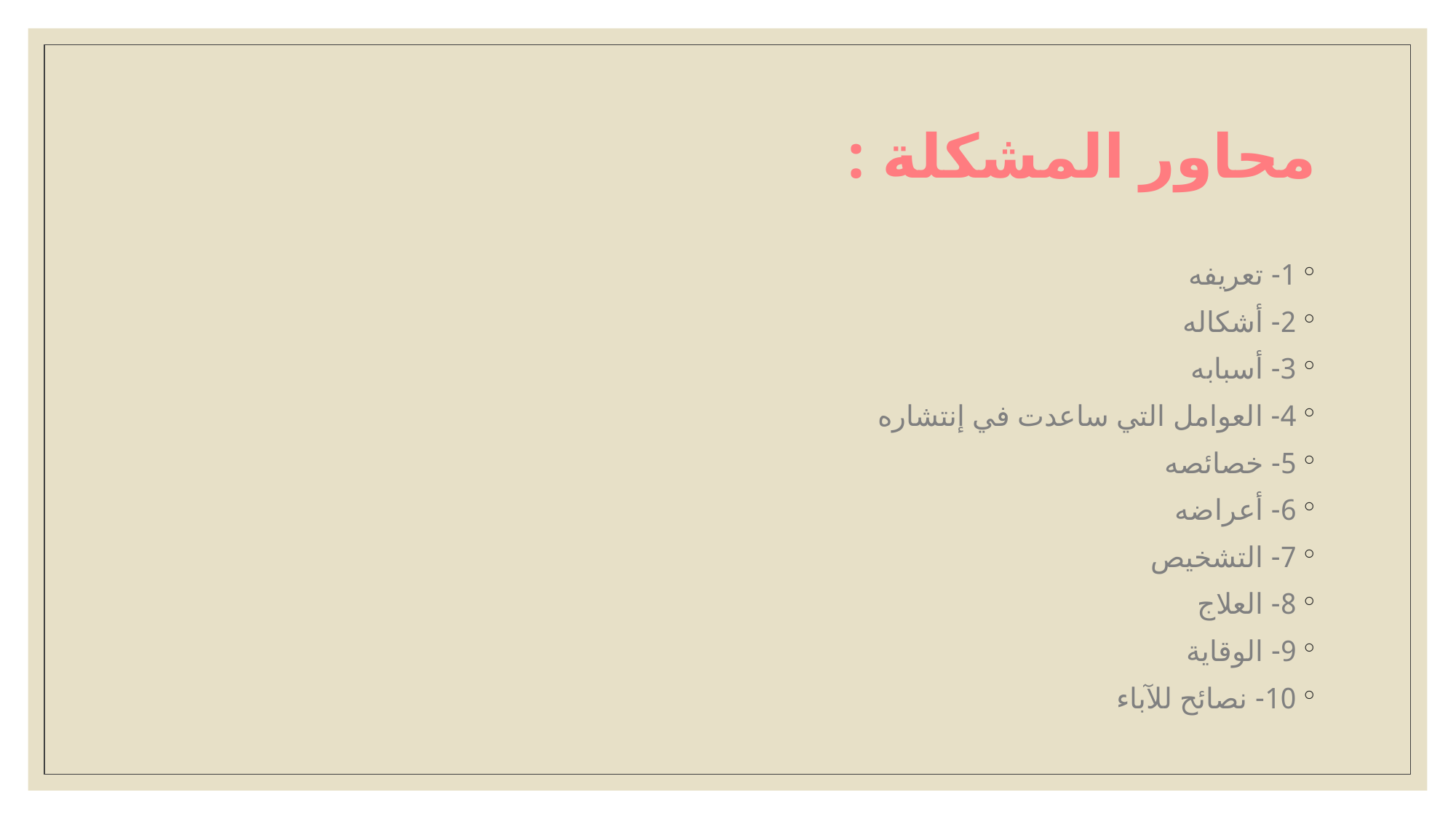

# محاور المشكلة :
1- تعريفه
2- أشكاله
3- أسبابه
4- العوامل التي ساعدت في إنتشاره
5- خصائصه
6- أعراضه
7- التشخيص
8- العلاج
9- الوقاية
10- نصائح للآباء